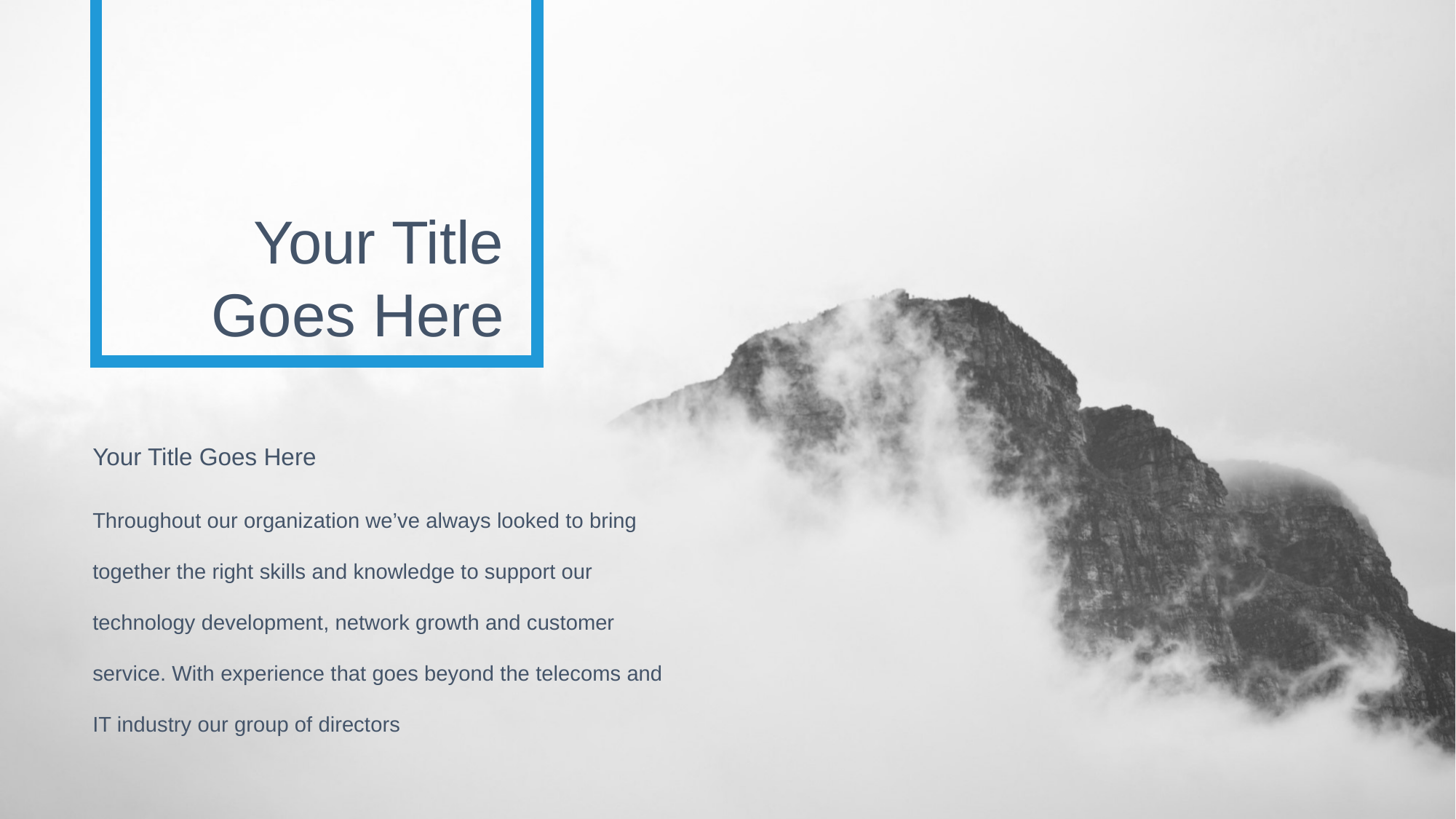

Your Title
Goes Here
Your Title Goes Here
Throughout our organization we’ve always looked to bring together the right skills and knowledge to support our technology development, network growth and customer service. With experience that goes beyond the telecoms and IT industry our group of directors